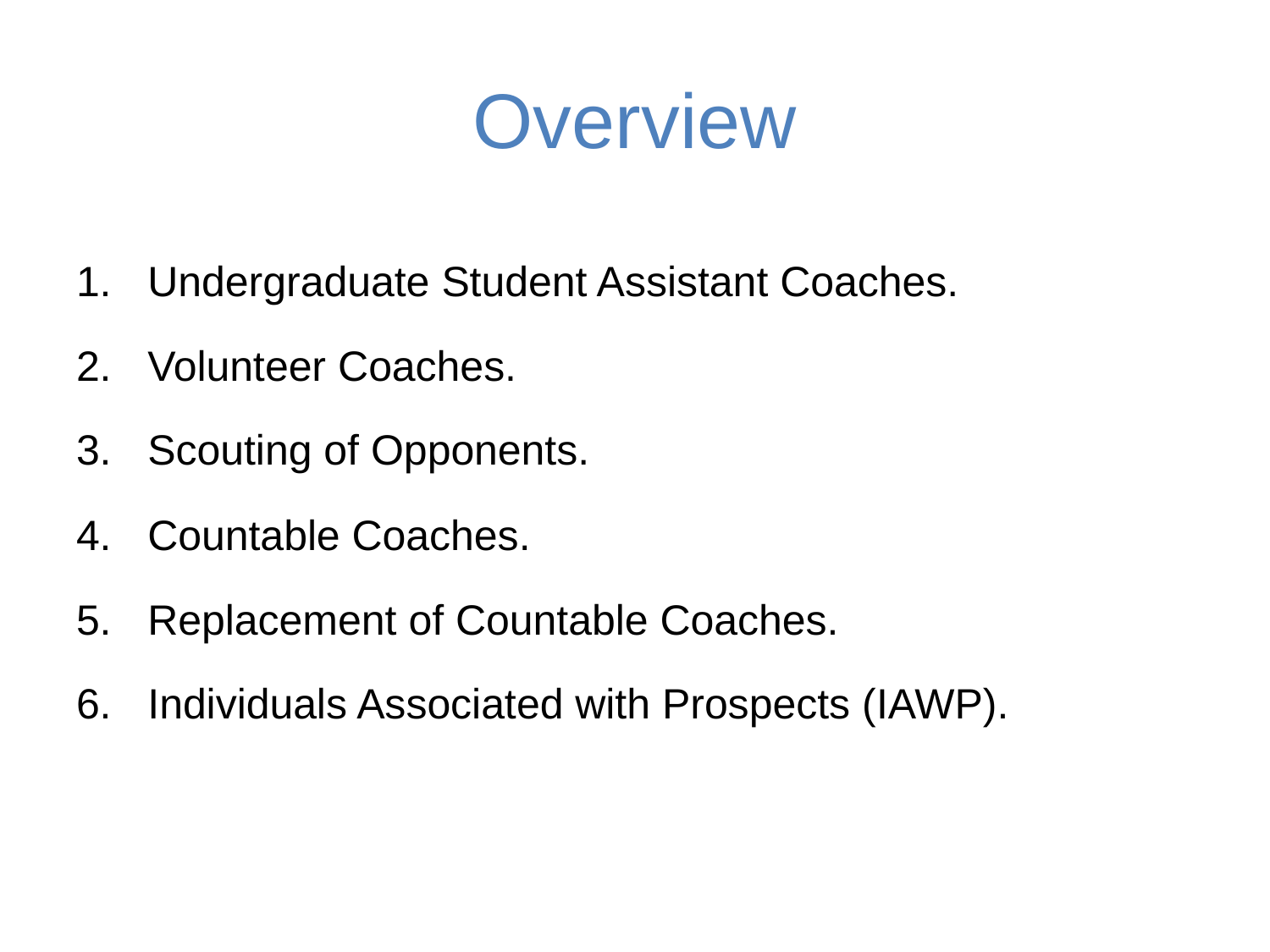

# Overview
Undergraduate Student Assistant Coaches.
Volunteer Coaches.
Scouting of Opponents.
Countable Coaches.
Replacement of Countable Coaches.
Individuals Associated with Prospects (IAWP).